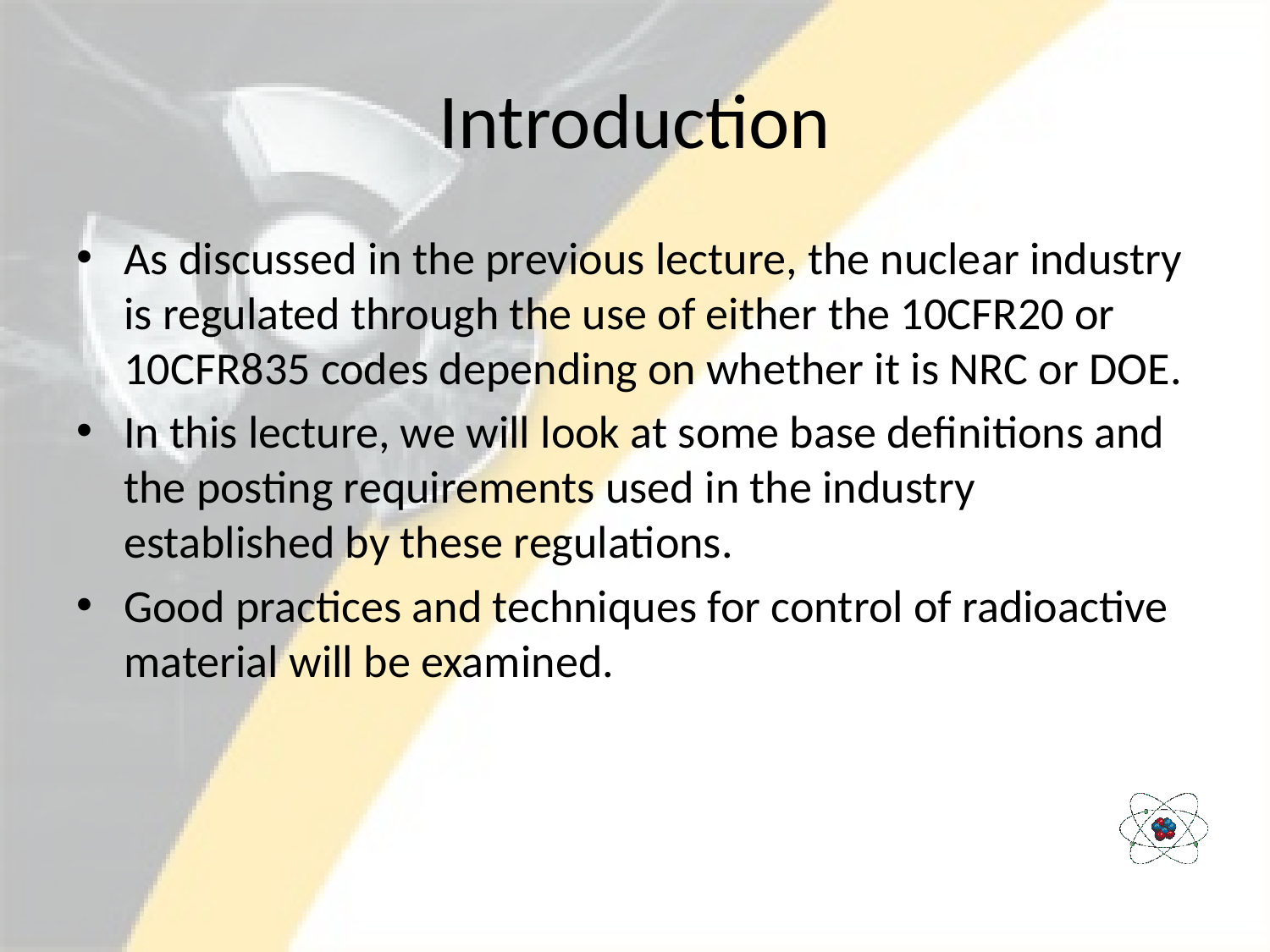

# Introduction
As discussed in the previous lecture, the nuclear industry is regulated through the use of either the 10CFR20 or 10CFR835 codes depending on whether it is NRC or DOE.
In this lecture, we will look at some base definitions and the posting requirements used in the industry established by these regulations.
Good practices and techniques for control of radioactive material will be examined.